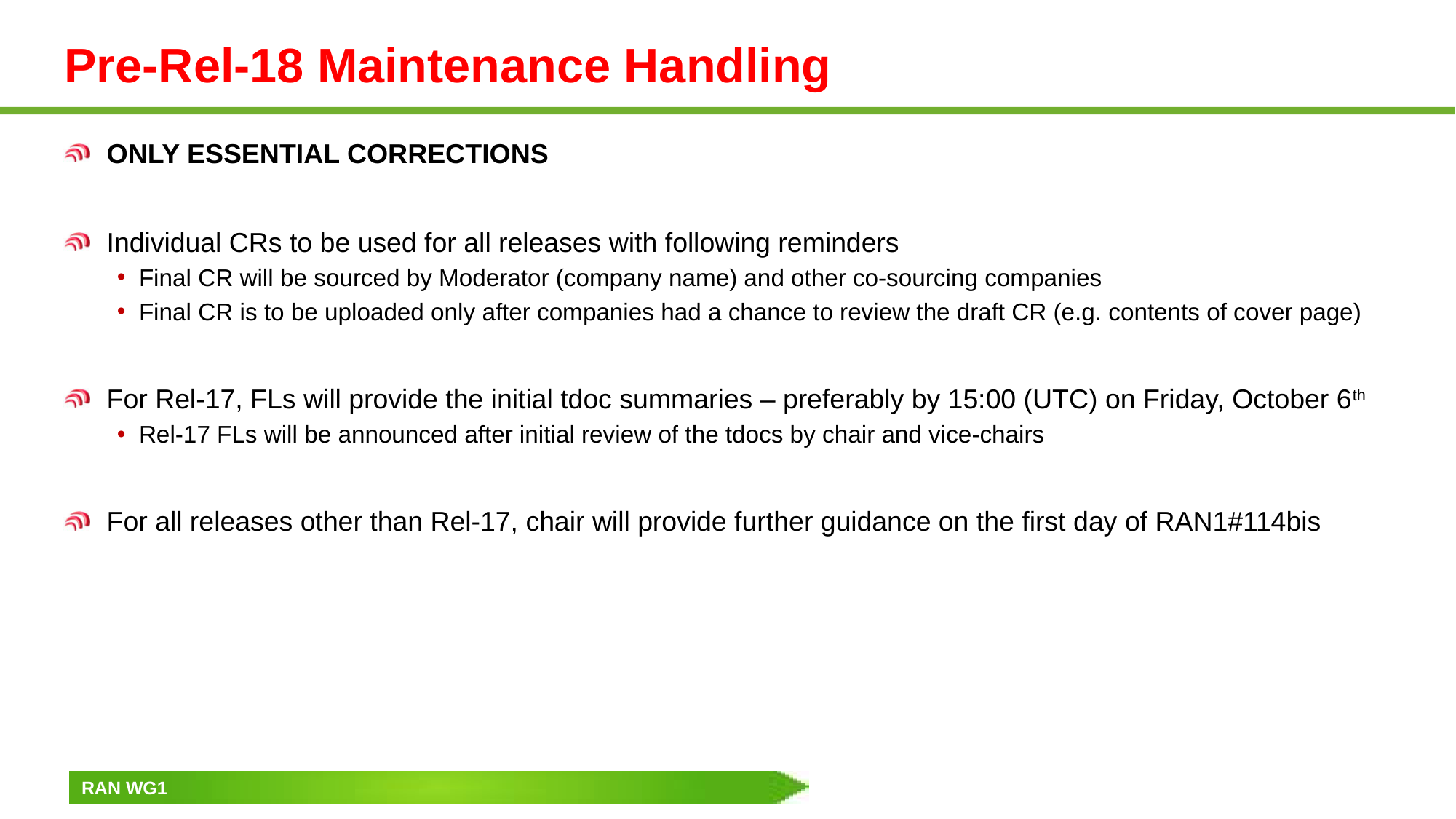

# Pre-Rel-18 Maintenance Handling
ONLY ESSENTIAL CORRECTIONS

Individual CRs to be used for all releases with following reminders
Final CR will be sourced by Moderator (company name) and other co-sourcing companies
Final CR is to be uploaded only after companies had a chance to review the draft CR (e.g. contents of cover page)

For Rel-17, FLs will provide the initial tdoc summaries – preferably by 15:00 (UTC) on Friday, October 6th
Rel-17 FLs will be announced after initial review of the tdocs by chair and vice-chairs

For all releases other than Rel-17, chair will provide further guidance on the first day of RAN1#114bis